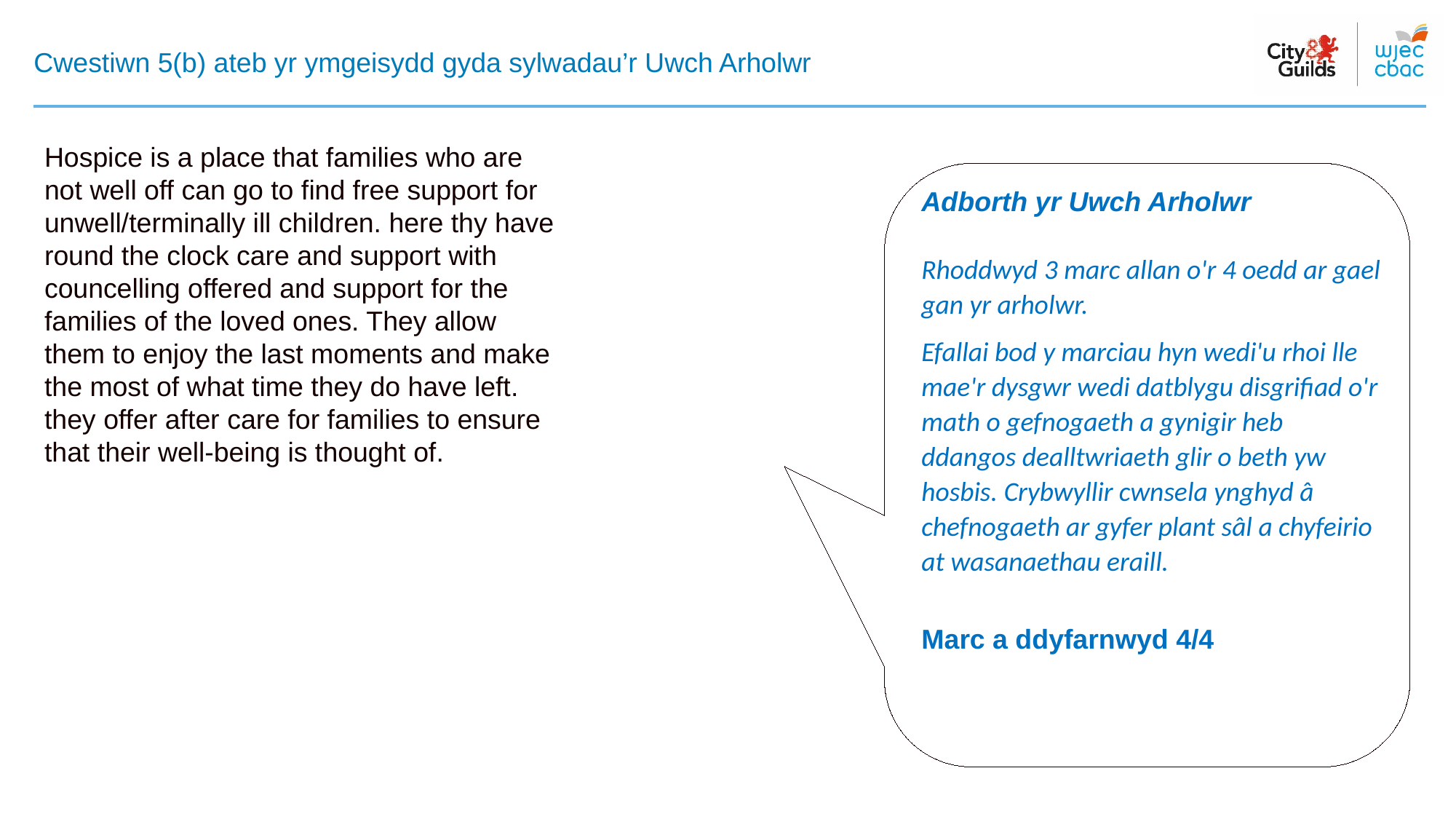

# Cwestiwn 5(b) ateb yr ymgeisydd gyda sylwadau’r Uwch Arholwr
Hospice is a place that families who are not well off can go to find free support for unwell/terminally ill children. here thy have round the clock care and support with councelling offered and support for the families of the loved ones. They allow them to enjoy the last moments and make the most of what time they do have left. they offer after care for families to ensure that their well-being is thought of.

Adborth yr Uwch Arholwr

Rhoddwyd 3 marc allan o'r 4 oedd ar gael gan yr arholwr.
Efallai bod y marciau hyn wedi'u rhoi lle mae'r dysgwr wedi datblygu disgrifiad o'r math o gefnogaeth a gynigir heb ddangos dealltwriaeth glir o beth yw hosbis. Crybwyllir cwnsela ynghyd â chefnogaeth ar gyfer plant sâl a chyfeirio at wasanaethau eraill.

Marc a ddyfarnwyd 4/4